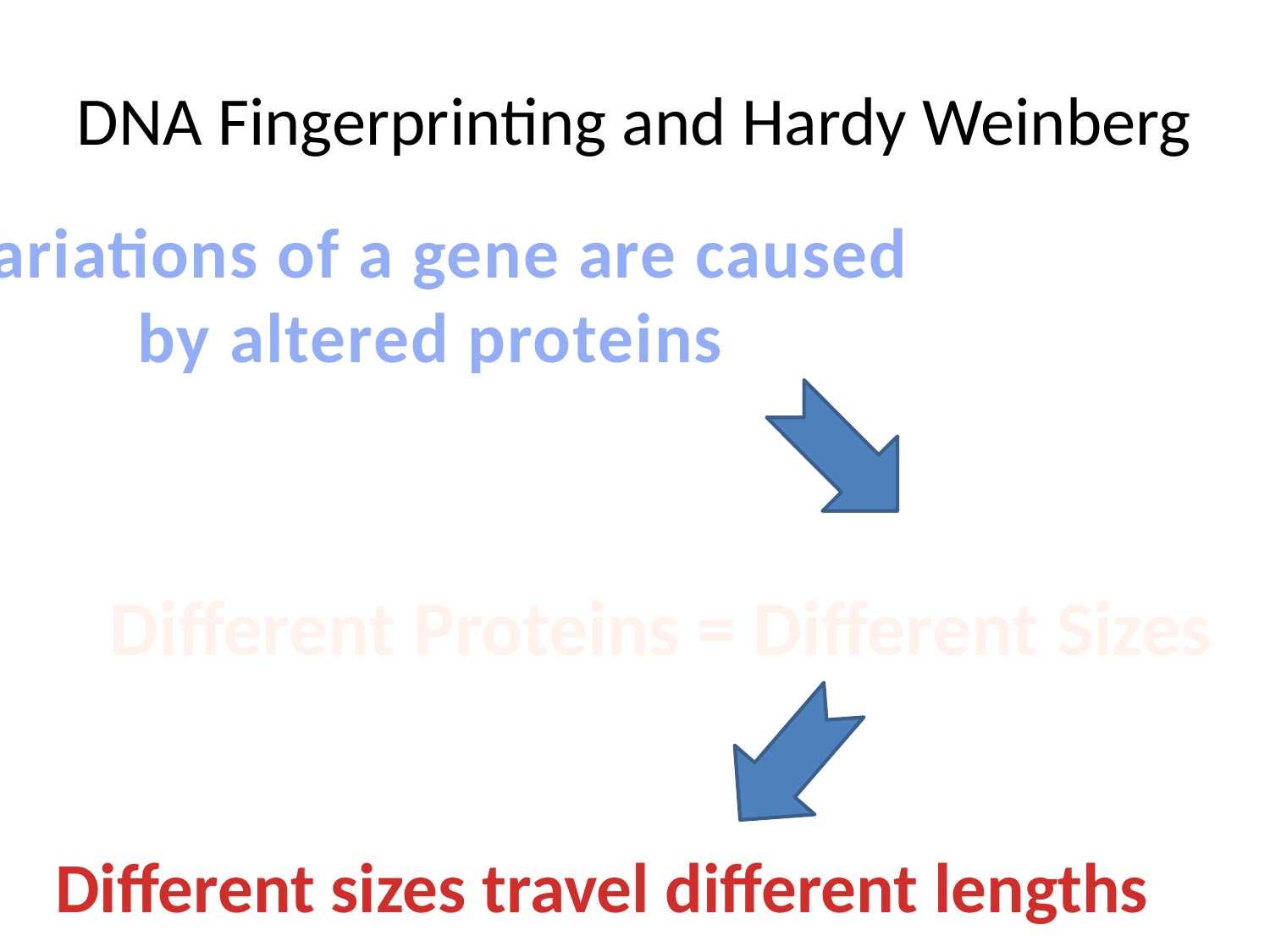

# DNA Fingerprinting and Hardy Weinberg
Variations of a gene are caused by altered proteins

Different Proteins = Different Sizes

Different sizes travel different lengths